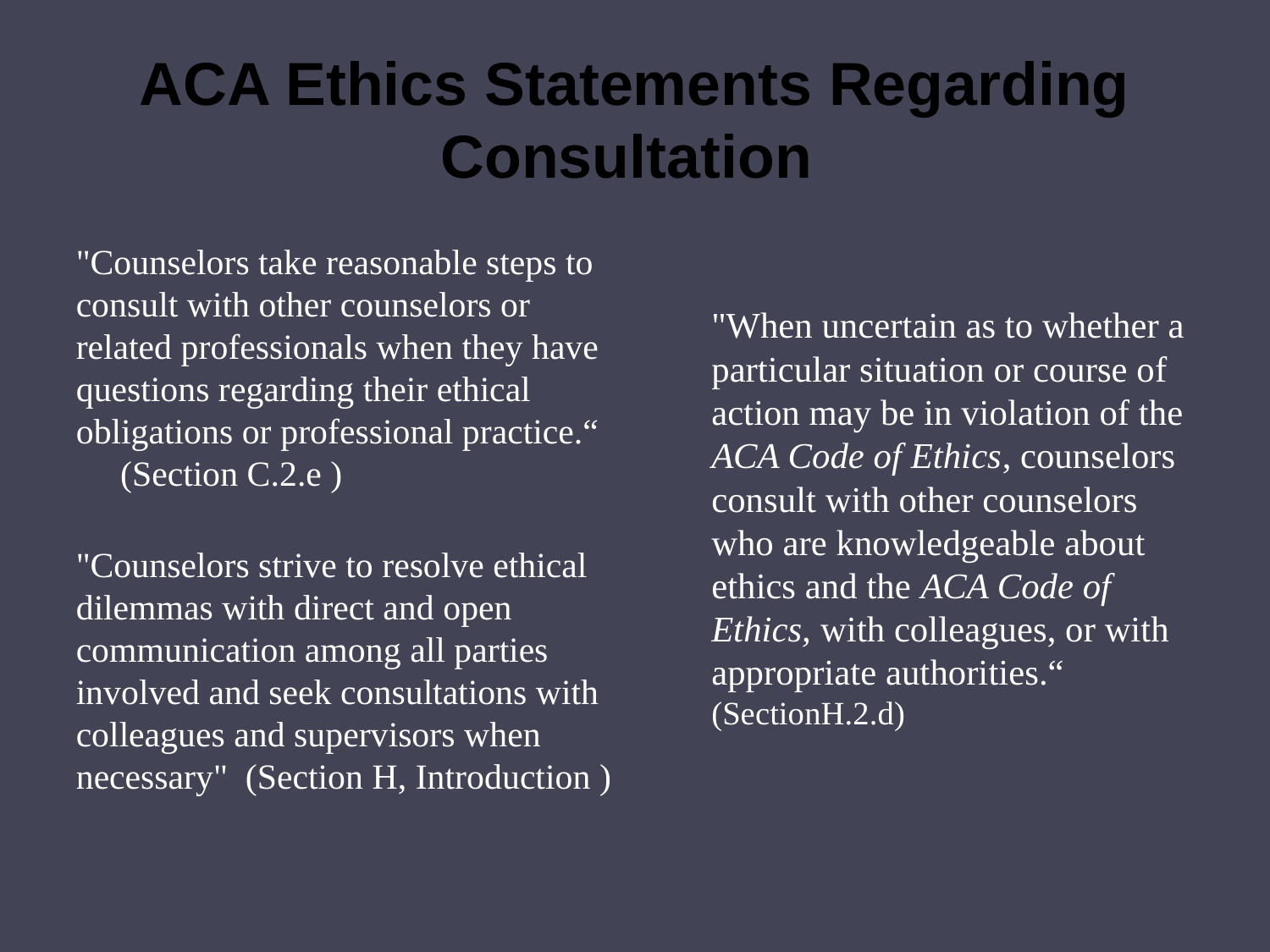

# ACA Ethics Statements Regarding Consultation
"Counselors take reasonable steps to consult with other counselors or related professionals when they have questions regarding their ethical obligations or professional practice.“        (Section C.2.e )
"Counselors strive to resolve ethical dilemmas with direct and open communication among all parties involved and seek consultations with colleagues and supervisors when necessary"  (Section H, Introduction )
	"When uncertain as to whether a particular situation or course of action may be in violation of the ACA Code of Ethics, counselors consult with other counselors who are knowledgeable about ethics and the ACA Code of Ethics, with colleagues, or with appropriate authorities.“ (SectionH.2.d)